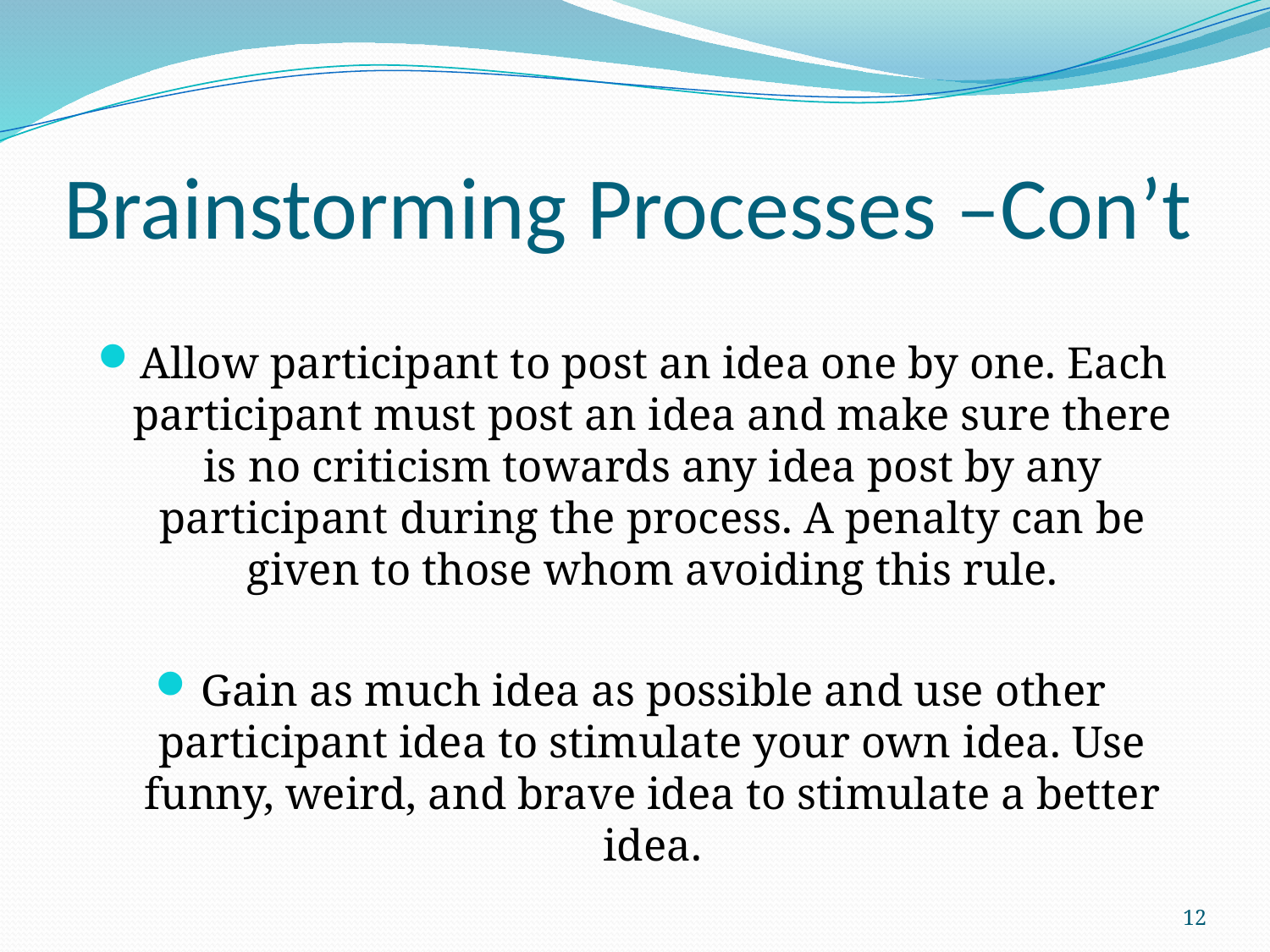

# Brainstorming Processes –Con’t

Allow participant to post an idea one by one. Each participant must post an idea and make sure there is no criticism towards any idea post by any participant during the process. A penalty can be given to those whom avoiding this rule.

Gain as much idea as possible and use other participant idea to stimulate your own idea. Use funny, weird, and brave idea to stimulate a better idea.

12